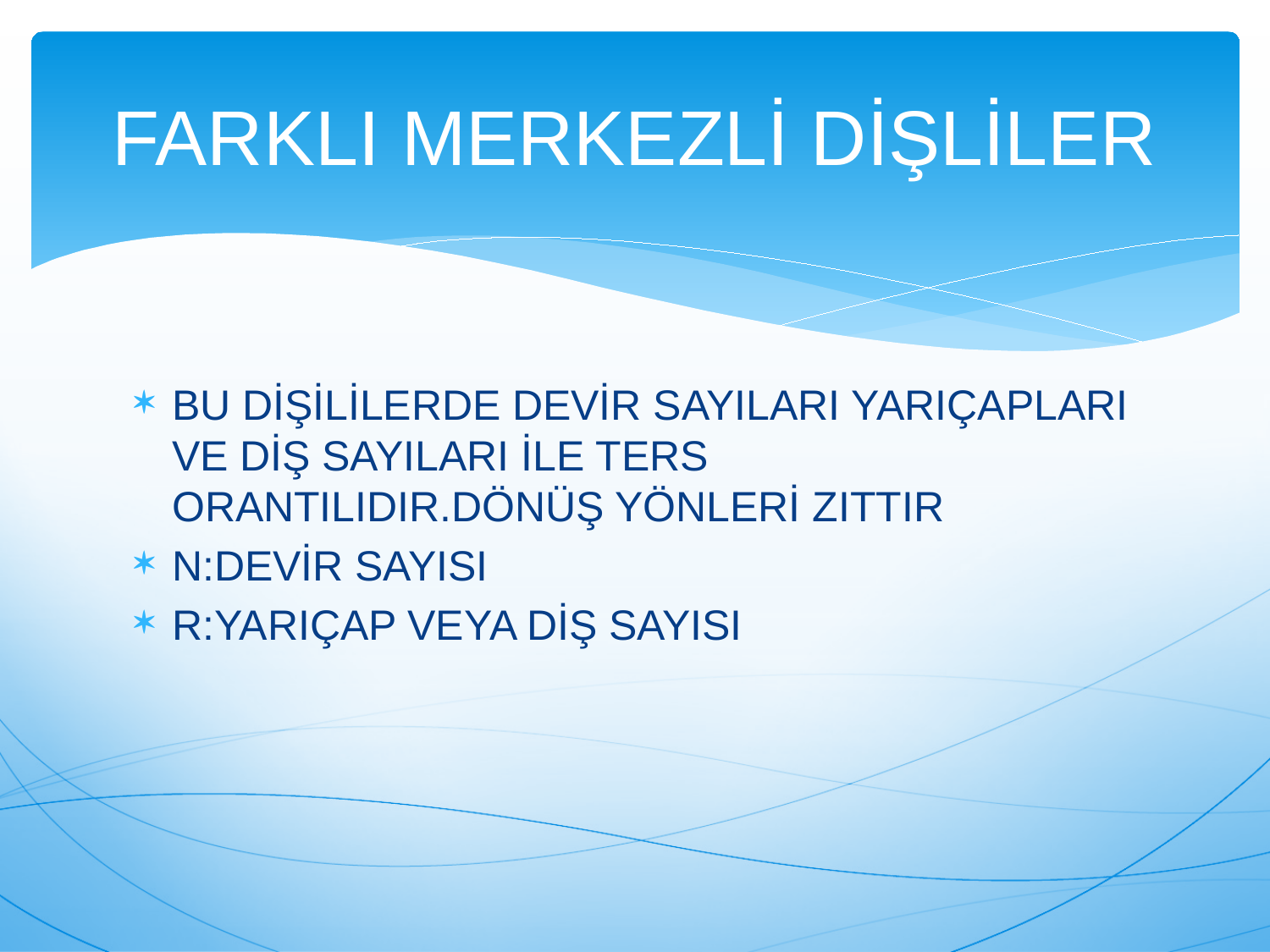

# FARKLI MERKEZLİ DİŞLİLER
BU DİŞİLİLERDE DEVİR SAYILARI YARIÇAPLARI VE DİŞ SAYILARI İLE TERS ORANTILIDIR.DÖNÜŞ YÖNLERİ ZITTIR
N:DEVİR SAYISI
R:YARIÇAP VEYA DİŞ SAYISI